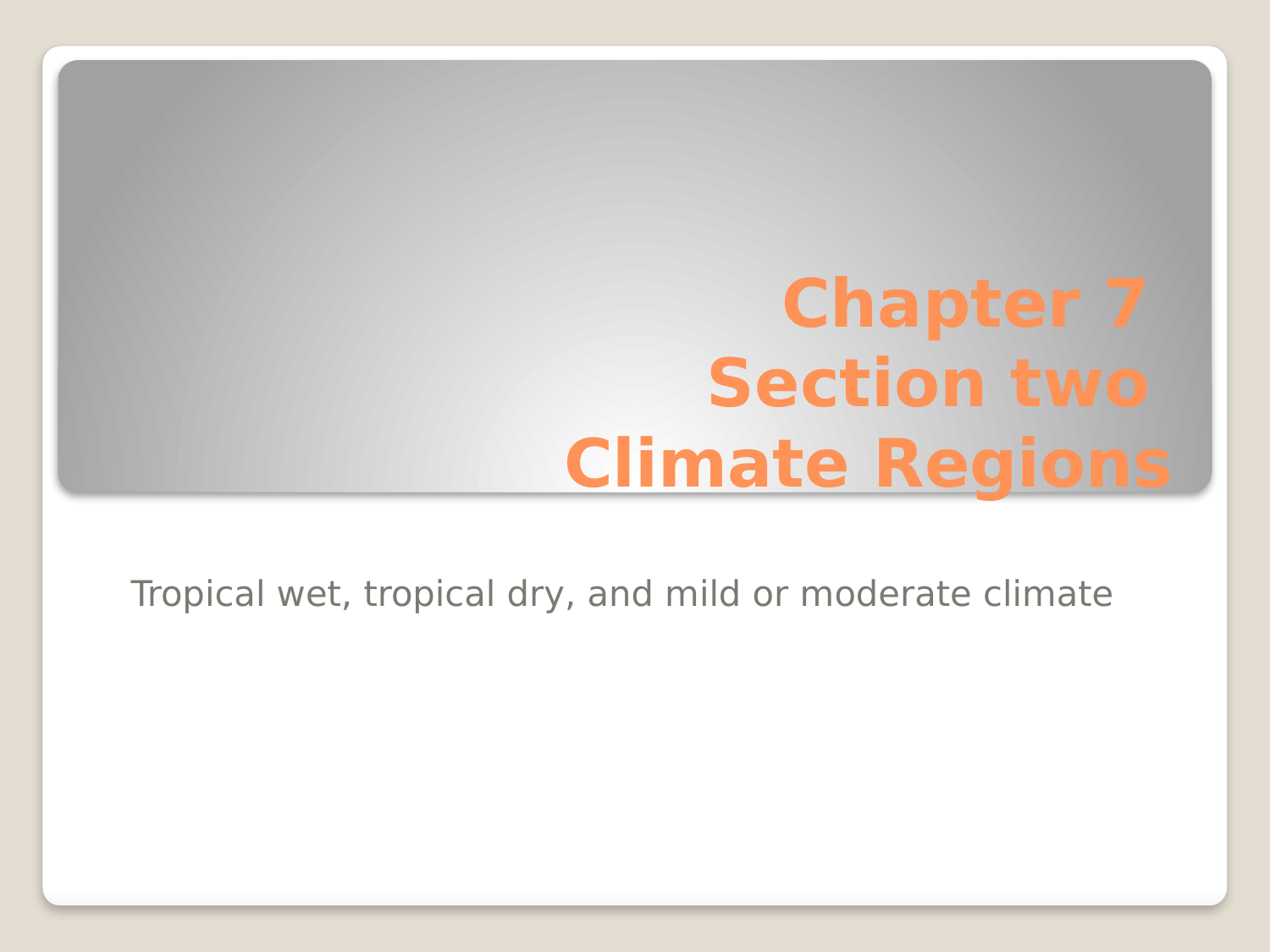

# Chapter 7 Section two Climate Regions
Tropical wet, tropical dry, and mild or moderate climate